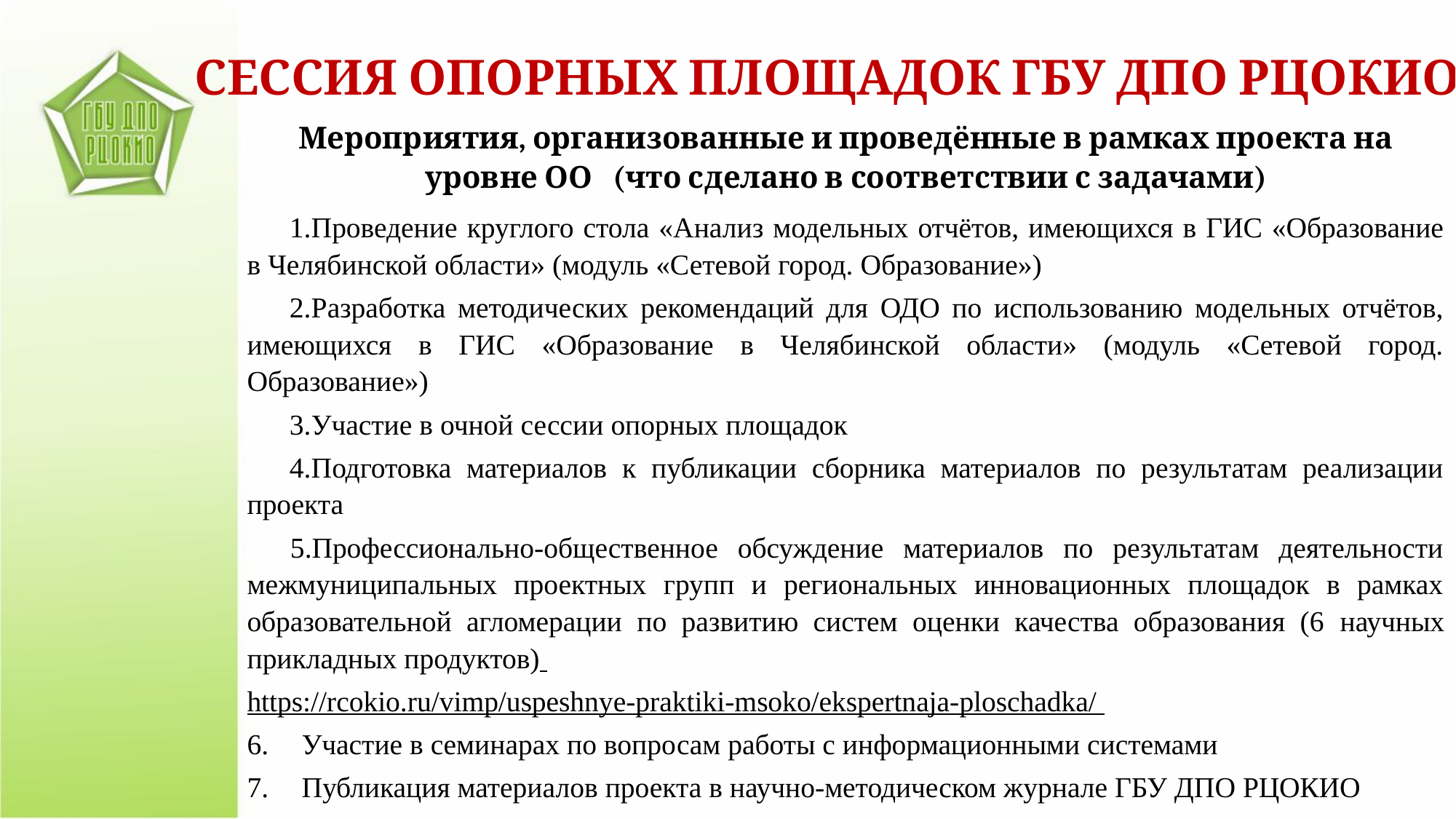

СЕССИЯ ОПОРНЫХ ПЛОЩАДОК ГБУ ДПО РЦОКИО
Мероприятия, организованные и проведённые в рамках проекта на уровне ОО   (что сделано в соответствии с задачами)
Проведение круглого стола «Анализ модельных отчётов, имеющихся в ГИС «Образование в Челябинской области» (модуль «Сетевой город. Образование»)
Разработка методических рекомендаций для ОДО по использованию модельных отчётов, имеющихся в ГИС «Образование в Челябинской области» (модуль «Сетевой город. Образование»)
Участие в очной сессии опорных площадок
Подготовка материалов к публикации сборника материалов по результатам реализации проекта
Профессионально-общественное обсуждение материалов по результатам деятельности межмуниципальных проектных групп и региональных инновационных площадок в рамках образовательной агломерации по развитию систем оценки качества образования (6 научных прикладных продуктов)
https://rcokio.ru/vimp/uspeshnye-praktiki-msoko/ekspertnaja-ploschadka/
Участие в семинарах по вопросам работы с информационными системами
Публикация материалов проекта в научно-методическом журнале ГБУ ДПО РЦОКИО